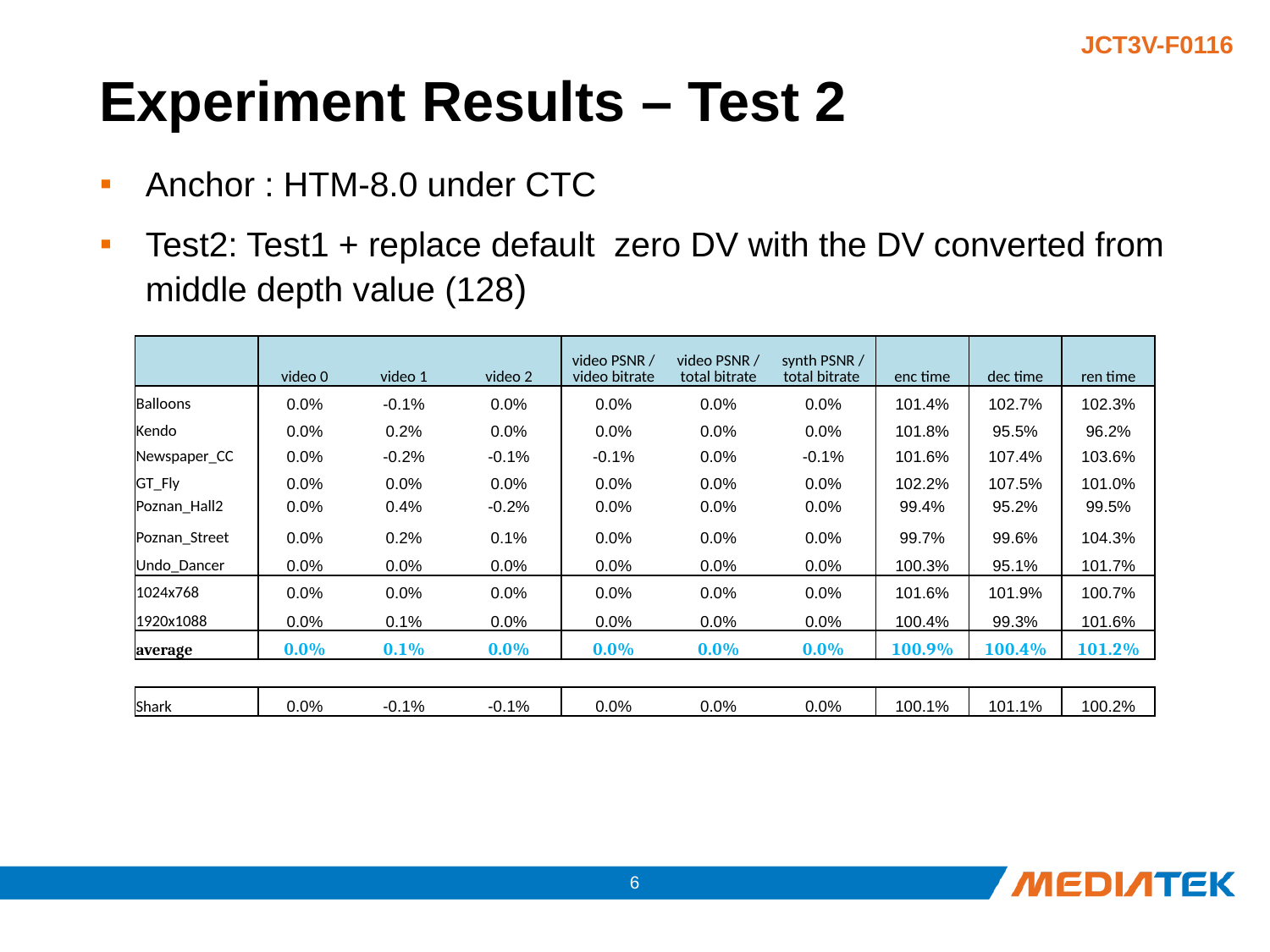

# Experiment Results – Test 2
Anchor : HTM-8.0 under CTC
Test2: Test1 + replace default  zero DV with the DV converted from middle depth value (128)
|  | video 0 | video 1 | video 2 | video PSNR / video bitrate | video PSNR / total bitrate | synth PSNR / total bitrate | enc time | dec time | ren time |
| --- | --- | --- | --- | --- | --- | --- | --- | --- | --- |
| Balloons | 0.0% | -0.1% | 0.0% | 0.0% | 0.0% | 0.0% | 101.4% | 102.7% | 102.3% |
| Kendo | 0.0% | 0.2% | 0.0% | 0.0% | 0.0% | 0.0% | 101.8% | 95.5% | 96.2% |
| Newspaper\_CC | 0.0% | -0.2% | -0.1% | -0.1% | 0.0% | -0.1% | 101.6% | 107.4% | 103.6% |
| GT\_Fly | 0.0% | 0.0% | 0.0% | 0.0% | 0.0% | 0.0% | 102.2% | 107.5% | 101.0% |
| Poznan\_Hall2 | 0.0% | 0.4% | -0.2% | 0.0% | 0.0% | 0.0% | 99.4% | 95.2% | 99.5% |
| Poznan\_Street | 0.0% | 0.2% | 0.1% | 0.0% | 0.0% | 0.0% | 99.7% | 99.6% | 104.3% |
| Undo\_Dancer | 0.0% | 0.0% | 0.0% | 0.0% | 0.0% | 0.0% | 100.3% | 95.1% | 101.7% |
| 1024x768 | 0.0% | 0.0% | 0.0% | 0.0% | 0.0% | 0.0% | 101.6% | 101.9% | 100.7% |
| 1920x1088 | 0.0% | 0.1% | 0.0% | 0.0% | 0.0% | 0.0% | 100.4% | 99.3% | 101.6% |
| average | 0.0% | 0.1% | 0.0% | 0.0% | 0.0% | 0.0% | 100.9% | 100.4% | 101.2% |
|  |  |  |  |  |  |  |  |  |  |
| Shark | 0.0% | -0.1% | -0.1% | 0.0% | 0.0% | 0.0% | 100.1% | 101.1% | 100.2% |
6